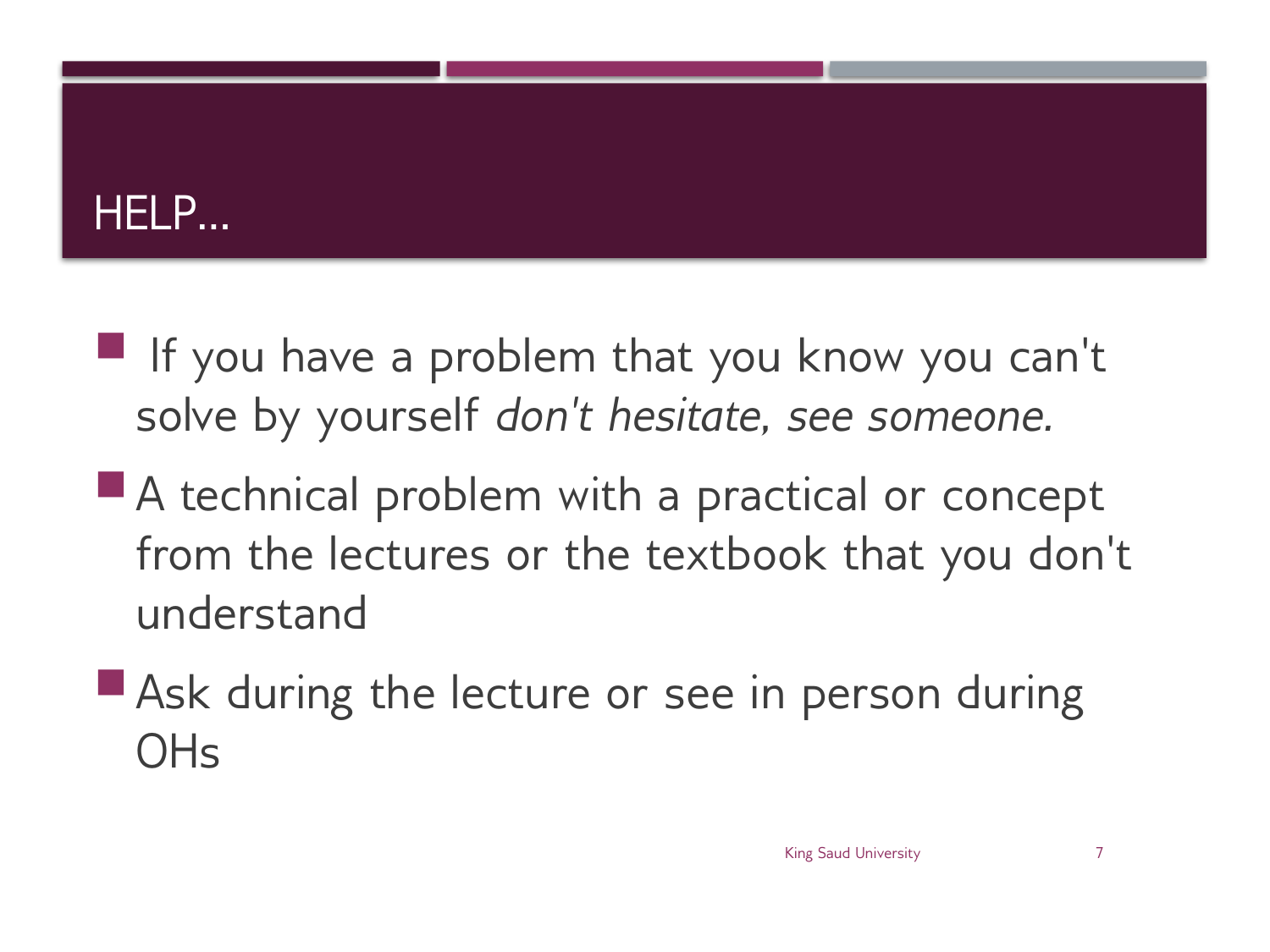

# Help…
 If you have a problem that you know you can't solve by yourself don't hesitate, see someone.
A technical problem with a practical or concept from the lectures or the textbook that you don't understand
Ask during the lecture or see in person during OHs

King Saud University
7